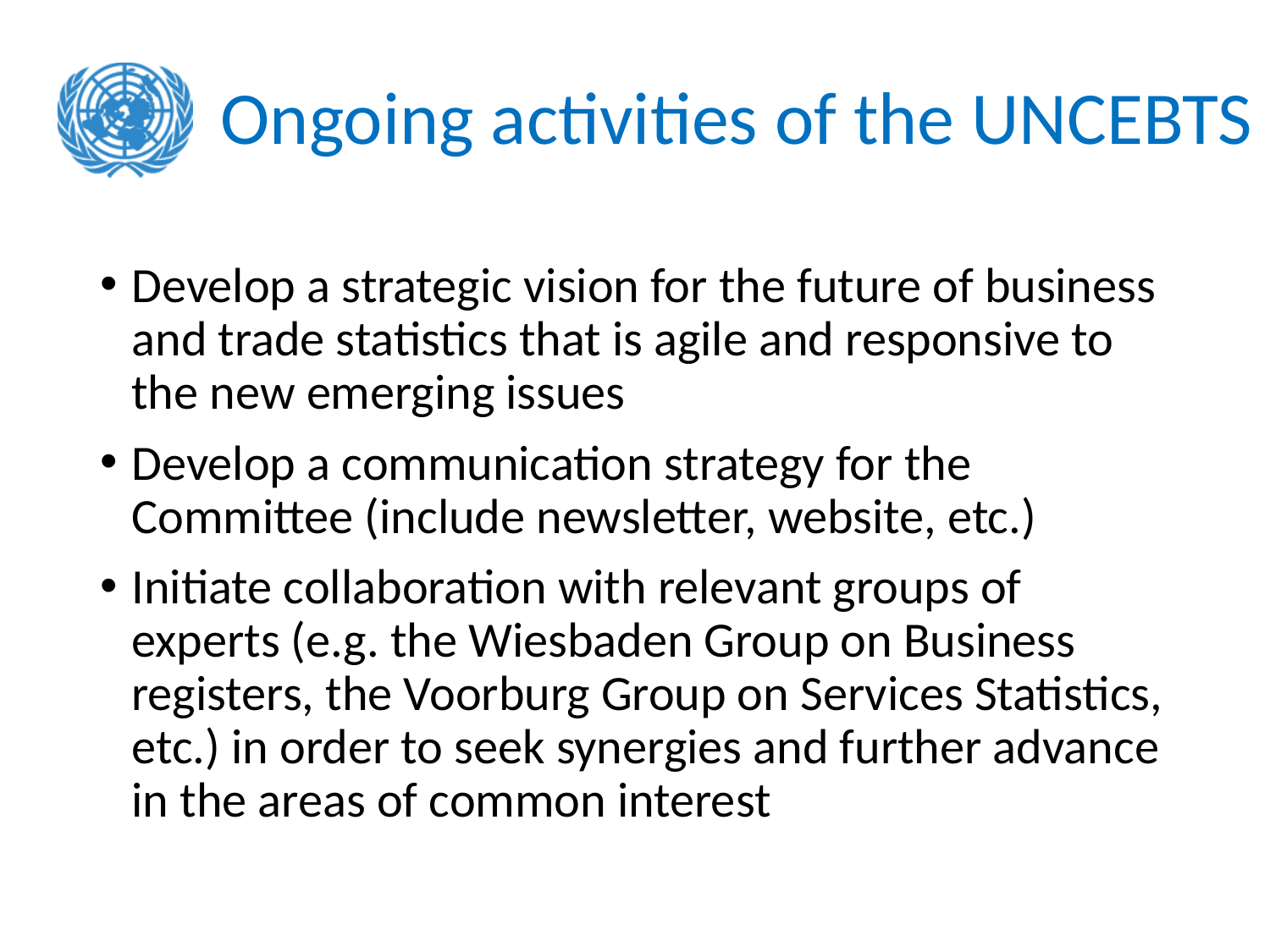

# Ongoing activities of the UNCEBTS
Develop a strategic vision for the future of business and trade statistics that is agile and responsive to the new emerging issues
Develop a communication strategy for the Committee (include newsletter, website, etc.)
Initiate collaboration with relevant groups of experts (e.g. the Wiesbaden Group on Business registers, the Voorburg Group on Services Statistics, etc.) in order to seek synergies and further advance in the areas of common interest